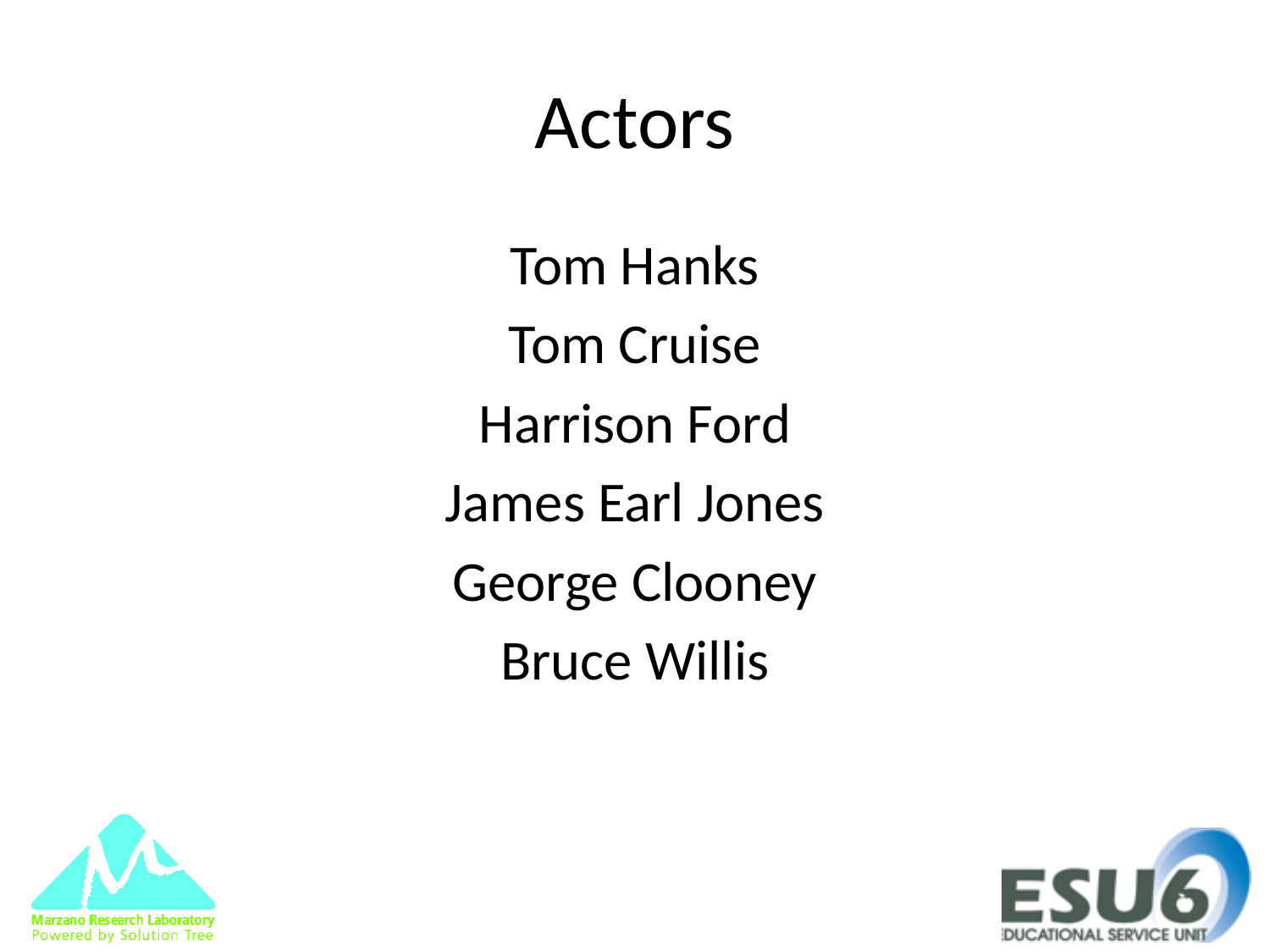

# Actors
Tom Hanks
Tom Cruise
Harrison Ford
James Earl Jones
George Clooney
Bruce Willis